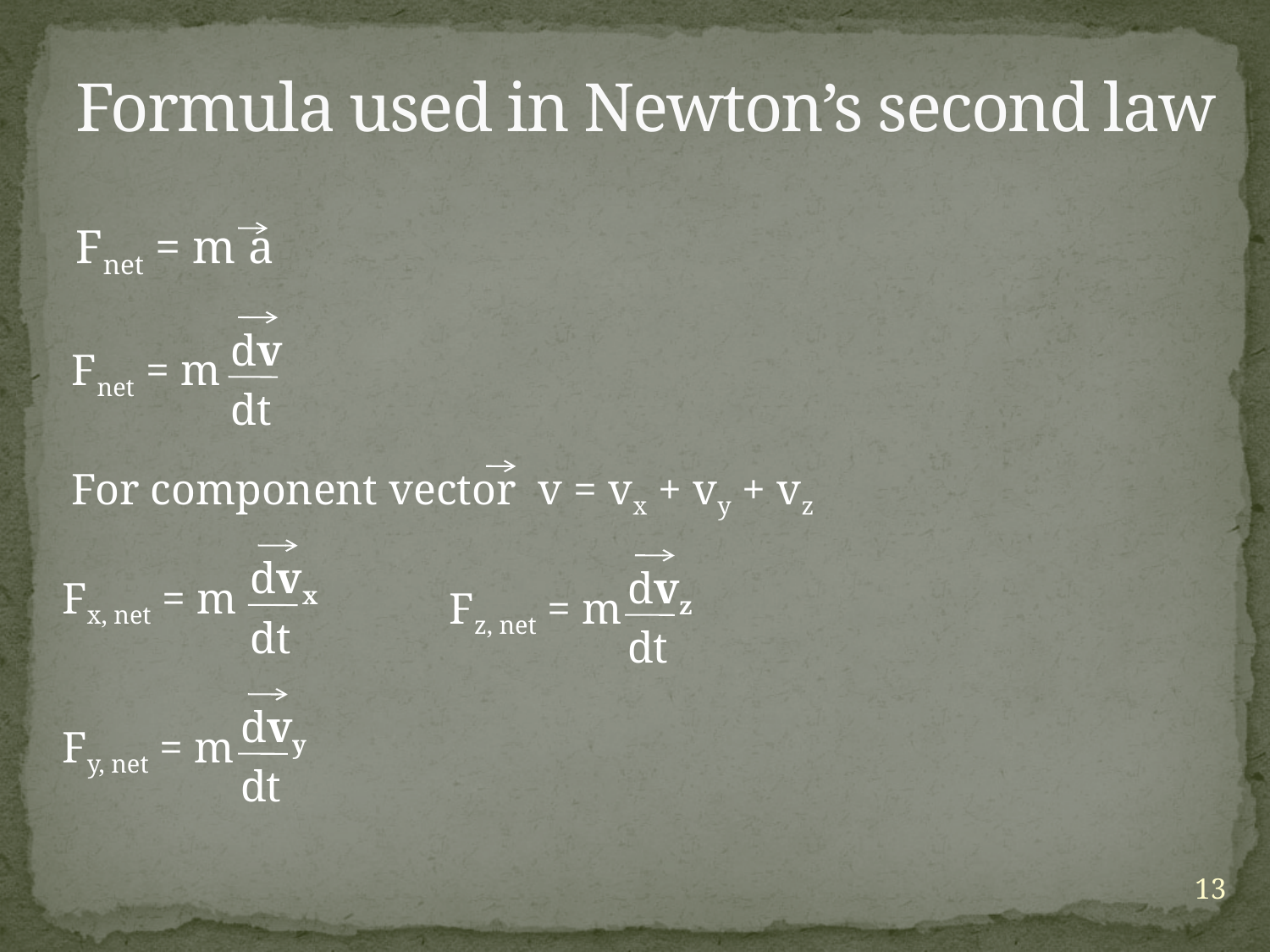

# Formula used in Newton’s second law
Fnet = m a
dv
Fnet = m
dt
For component vector  v = vx + vy + vz
dvx
dvz
Fx, net = m
Fz, net = m
dt
dt
dvy
Fy, net = m
dt
13